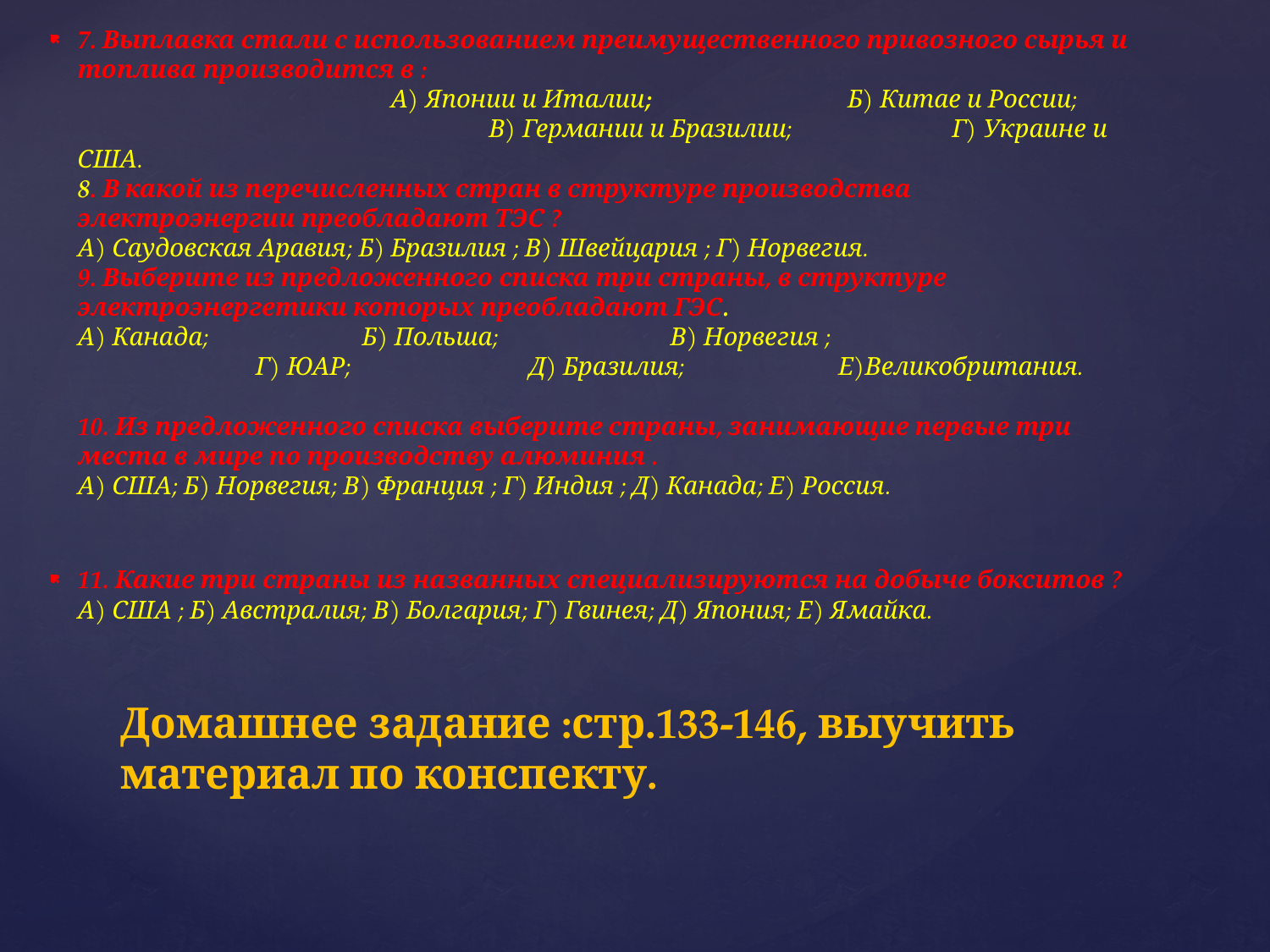

7. Выплавка стали с использованием преимущественного привозного сырья и топлива производится в :                                                                                                                                                                      А) Японии и Италии;                                Б) Китае и России;                                                                            В) Германии и Бразилии;                          Г) Украине и США.
8. В какой из перечисленных стран в структуре производства электроэнергии преобладают ТЭС ?
А) Саудовская Аравия; Б) Бразилия ; В) Швейцария ; Г) Норвегия.
9. Выберите из предложенного списка три страны, в структуре электроэнергетики которых преобладают ГЭС.
А) Канада;                         Б) Польша;                            В) Норвегия ;                                                                              Г) ЮАР;                             Д) Бразилия;                         Е)Великобритания.
10. Из предложенного списка выберите страны, занимающие первые три места в мире по производству алюминия .
А) США; Б) Норвегия; В) Франция ; Г) Индия ; Д) Канада; Е) Россия.
11. Какие три страны из названных специализируются на добыче бокситов ?
А) США ; Б) Австралия; В) Болгария; Г) Гвинея; Д) Япония; Е) Ямайка.

# Домашнее задание :стр.133-146, выучить материал по конспекту.